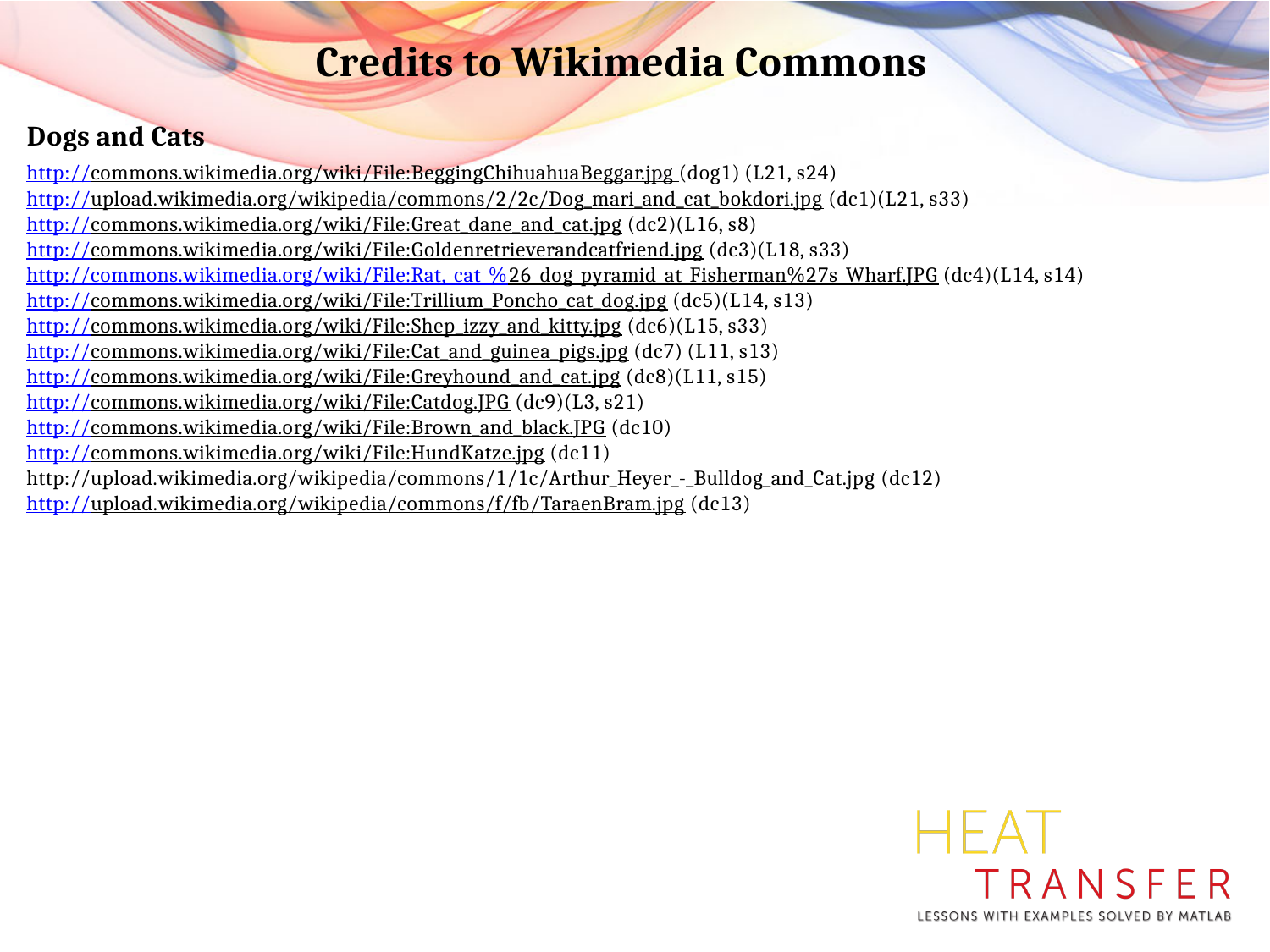

Credits to Wikimedia Commons
Dogs and Cats
http://commons.wikimedia.org/wiki/File:BeggingChihuahuaBeggar.jpg (dog1) (L21, s24)
http://upload.wikimedia.org/wikipedia/commons/2/2c/Dog_mari_and_cat_bokdori.jpg (dc1)(L21, s33)
http://commons.wikimedia.org/wiki/File:Great_dane_and_cat.jpg (dc2)(L16, s8)
http://commons.wikimedia.org/wiki/File:Goldenretrieverandcatfriend.jpg (dc3)(L18, s33)
http://commons.wikimedia.org/wiki/File:Rat,_cat_%26_dog_pyramid_at_Fisherman%27s_Wharf.JPG (dc4)(L14, s14)
http://commons.wikimedia.org/wiki/File:Trillium_Poncho_cat_dog.jpg (dc5)(L14, s13)
http://commons.wikimedia.org/wiki/File:Shep_izzy_and_kitty.jpg (dc6)(L15, s33)
http://commons.wikimedia.org/wiki/File:Cat_and_guinea_pigs.jpg (dc7) (L11, s13)
http://commons.wikimedia.org/wiki/File:Greyhound_and_cat.jpg (dc8)(L11, s15)
http://commons.wikimedia.org/wiki/File:Catdog.JPG (dc9)(L3, s21)
http://commons.wikimedia.org/wiki/File:Brown_and_black.JPG (dc10)
http://commons.wikimedia.org/wiki/File:HundKatze.jpg (dc11)
http://upload.wikimedia.org/wikipedia/commons/1/1c/Arthur_Heyer_-_Bulldog_and_Cat.jpg (dc12)
http://upload.wikimedia.org/wikipedia/commons/f/fb/TaraenBram.jpg (dc13)